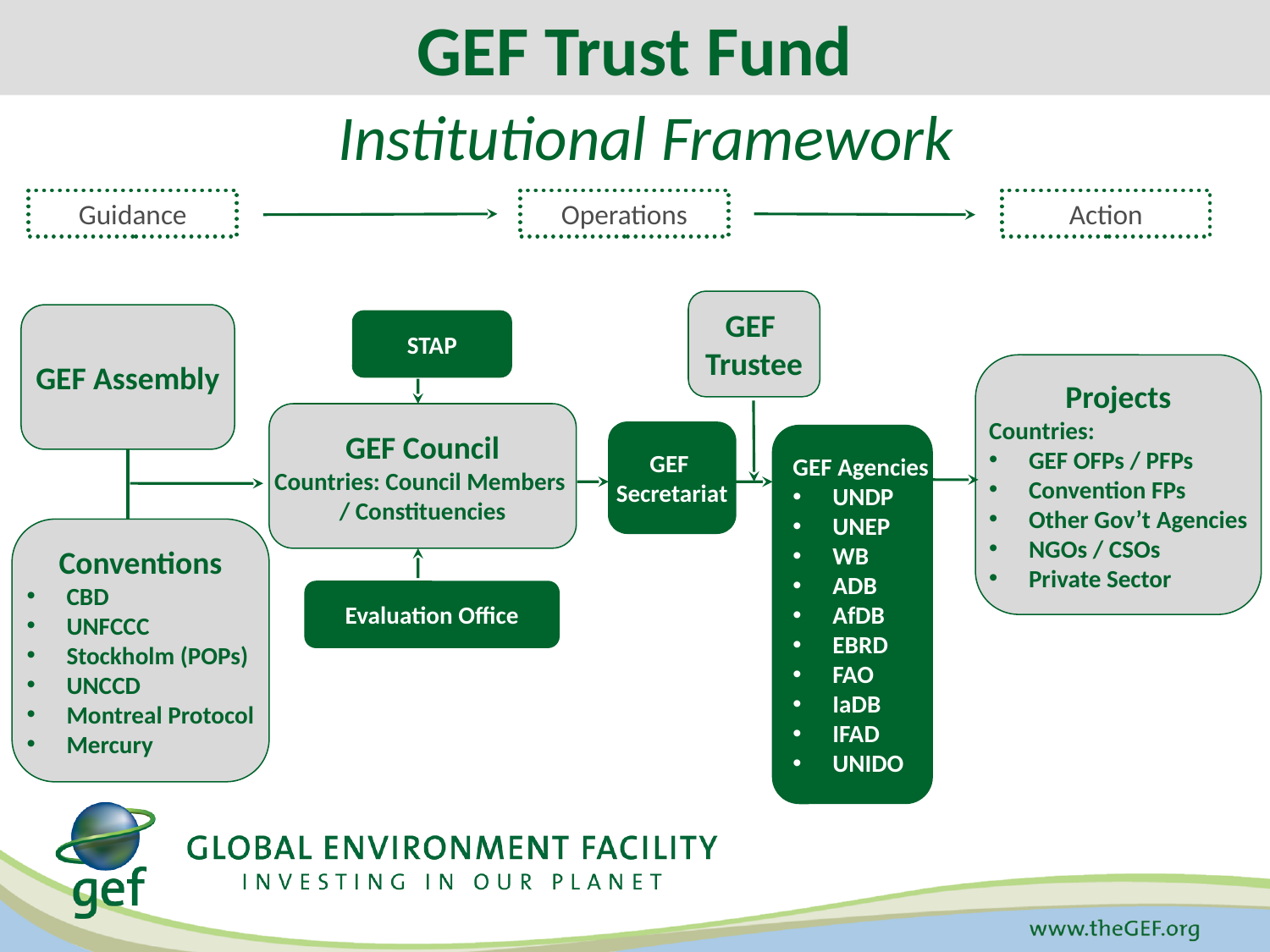

GEF Trust Fund
# Institutional Framework
Guidance
Operations
Action

GEF
Trustee
GEF Assembly
STAP
Projects
Countries:
GEF OFPs / PFPs
Convention FPs
Other Gov’t Agencies
NGOs / CSOs
Private Sector

GEF Council
Countries: Council Members
/ Constituencies
GEF
Secretariat
GEF Agencies
UNDP
UNEP
WB
ADB
AfDB
EBRD
FAO
IaDB
IFAD
UNIDO

Conventions
CBD
UNFCCC
Stockholm (POPs)
UNCCD
Montreal Protocol
Mercury

Evaluation Office